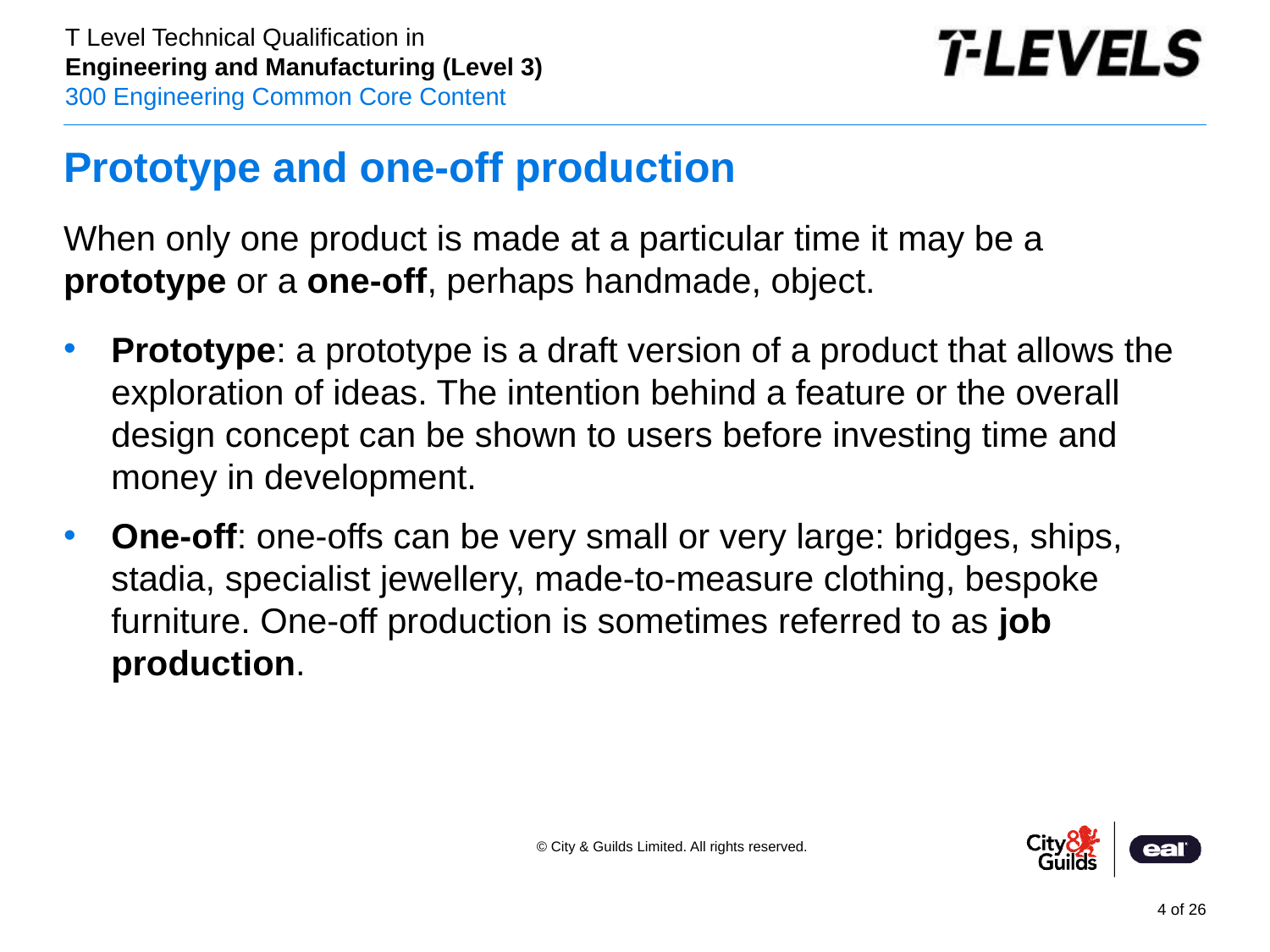

# Prototype and one-off production
When only one product is made at a particular time it may be a  prototype or a one-off, perhaps handmade, object.
Prototype: a prototype is a draft version of a product that allows the exploration of ideas. The intention behind a feature or the overall design concept can be shown to users before investing time and money in development.
One-off: one-offs can be very small or very large: bridges, ships, stadia, specialist jewellery, made-to-measure clothing, bespoke furniture. One-off production is sometimes referred to as job production.